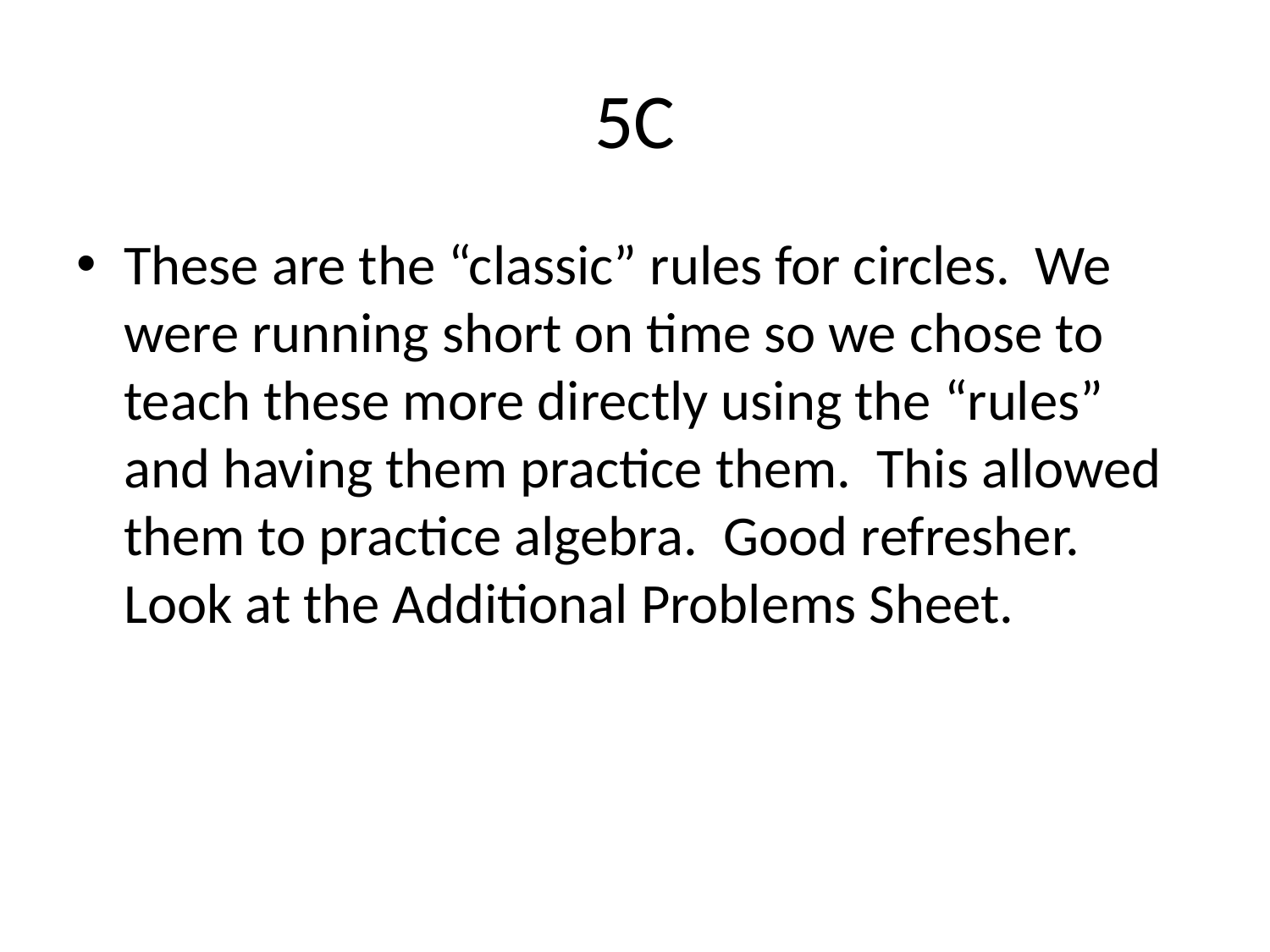

# 5C
These are the “classic” rules for circles.  We were running short on time so we chose to teach these more directly using the “rules” and having them practice them.  This allowed them to practice algebra.  Good refresher.  Look at the Additional Problems Sheet.